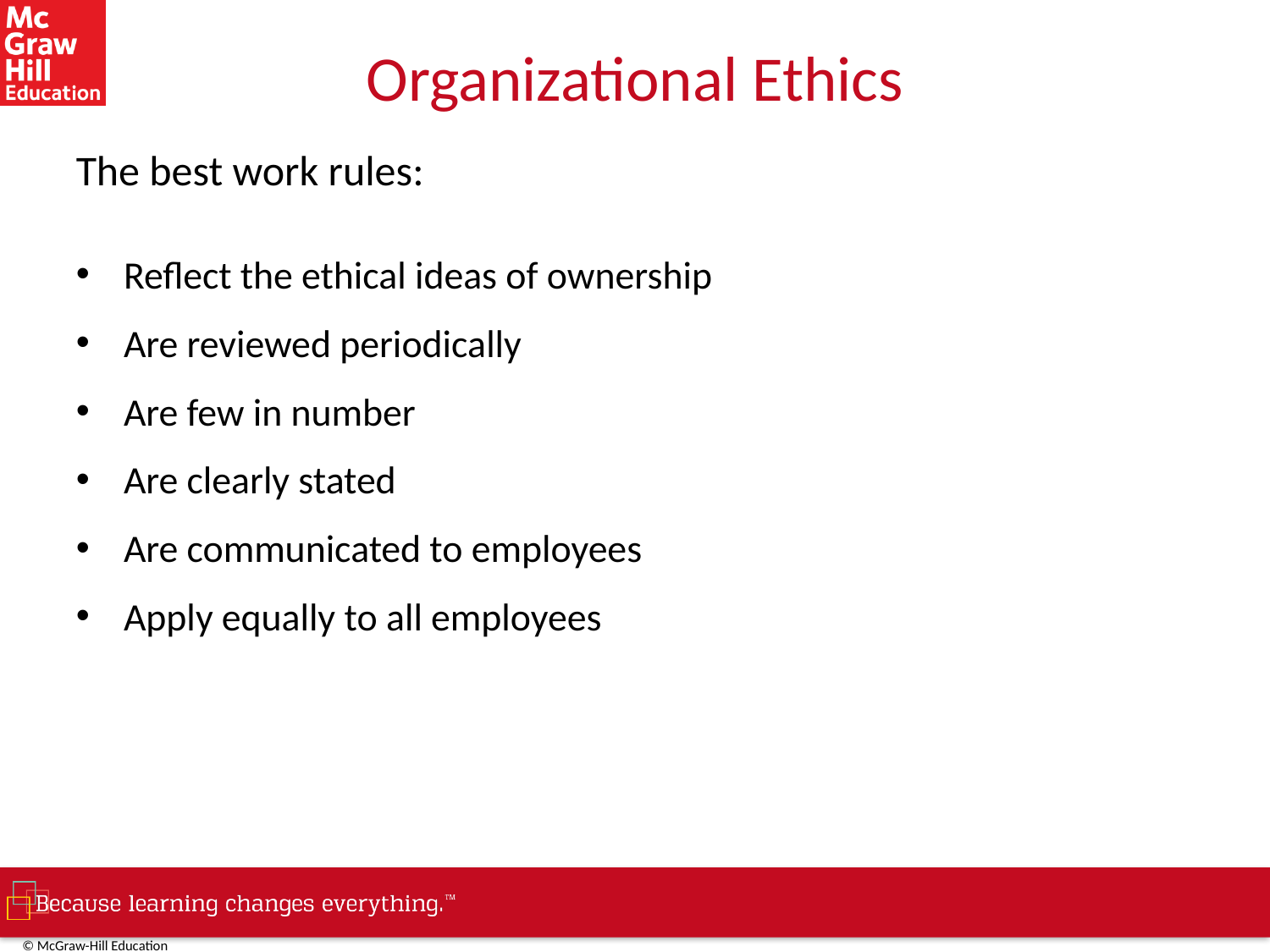

# Organizational Ethics
The best work rules:

Reflect the ethical ideas of ownership
Are reviewed periodically
Are few in number
Are clearly stated
Are communicated to employees
Apply equally to all employees